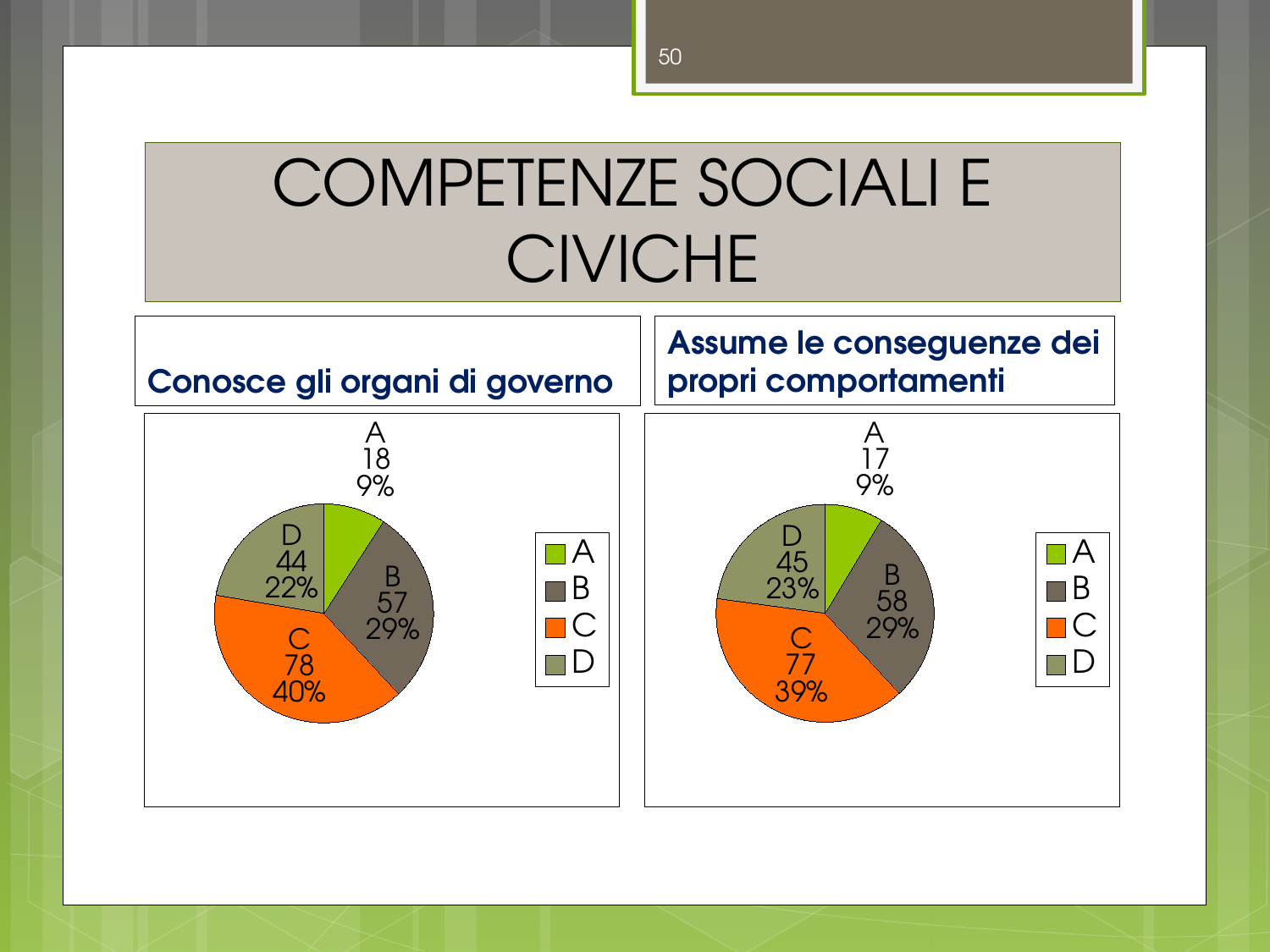

50
# COMPETENZE SOCIALI E CIVICHE
Conosce gli organi di governo
Assume le conseguenze dei propri comportamenti

### Chart

| Category | Colonna1 |
|---|---|
| A | 18.0 |
| B | 57.0 |
| C | 78.0 |
| D | 44.0 |

### Chart

| Category | Vendite |
|---|---|
| A | 17.0 |
| B | 58.0 |
| C | 77.0 |
| D | 45.0 |